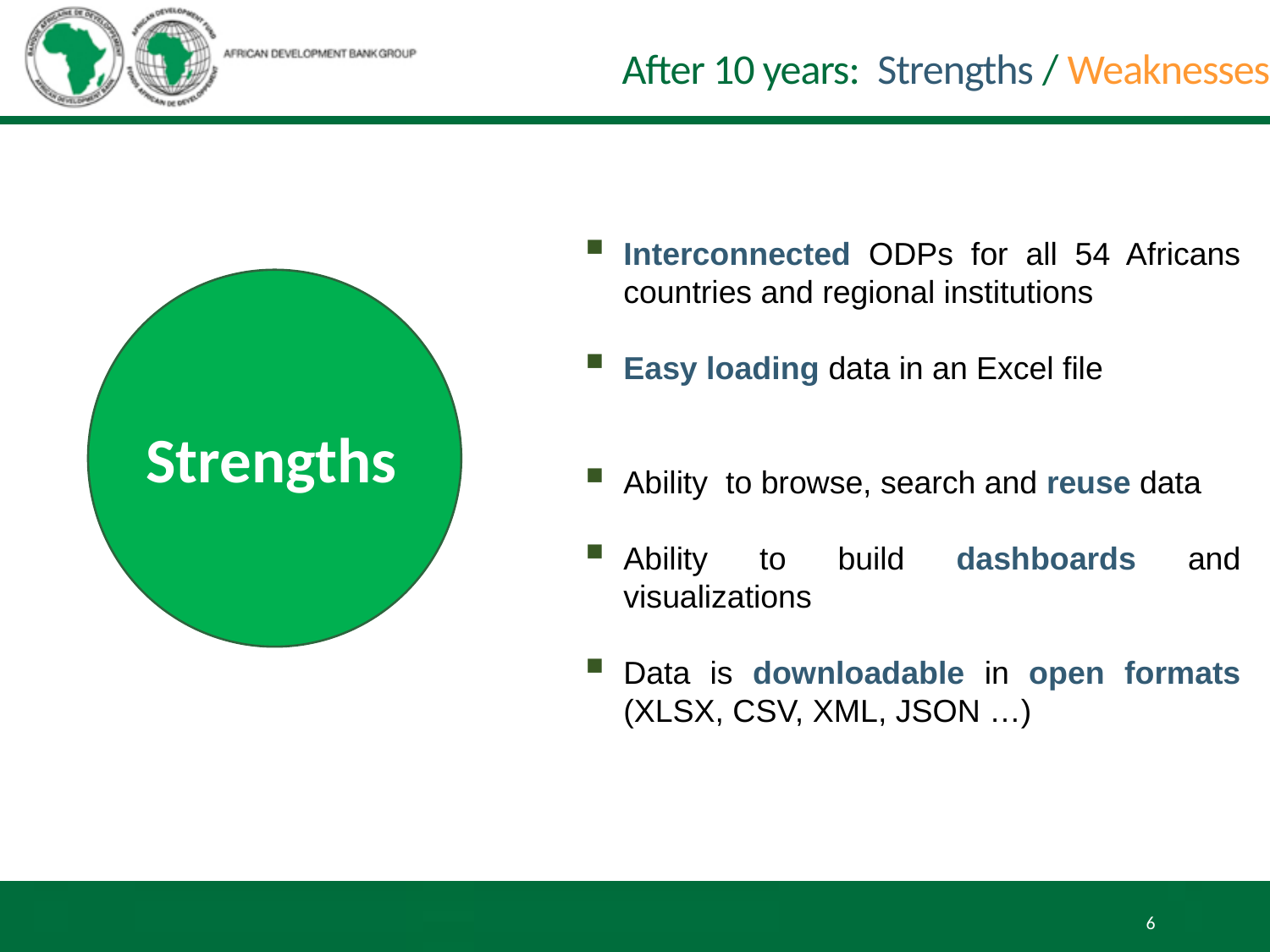

# After 10 years:  Strengths / Weaknesses
Interconnected ODPs for all 54 Africans countries and regional institutions

Easy loading data in an Excel file

Ability  to browse, search and reuse data

Ability to build dashboards and visualizations

Data is downloadable in open formats (XLSX, CSV, XML, JSON …)

Strengths
6